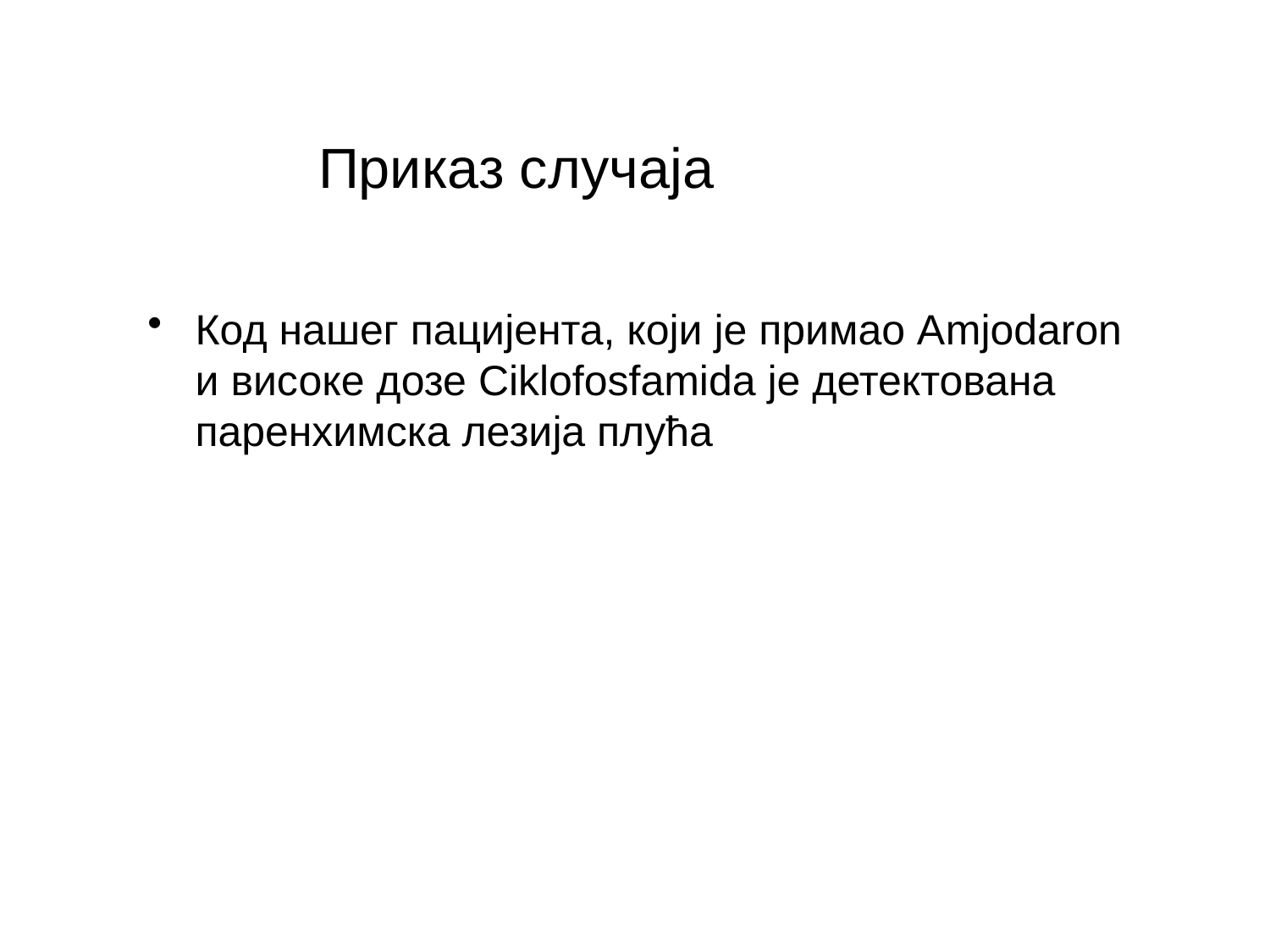

# Приказ случаја
Код нашег пацијента, који је примао Аmjodaron и високе дозе Ciklofosfamidа је детектована паренхимска лезија плућа